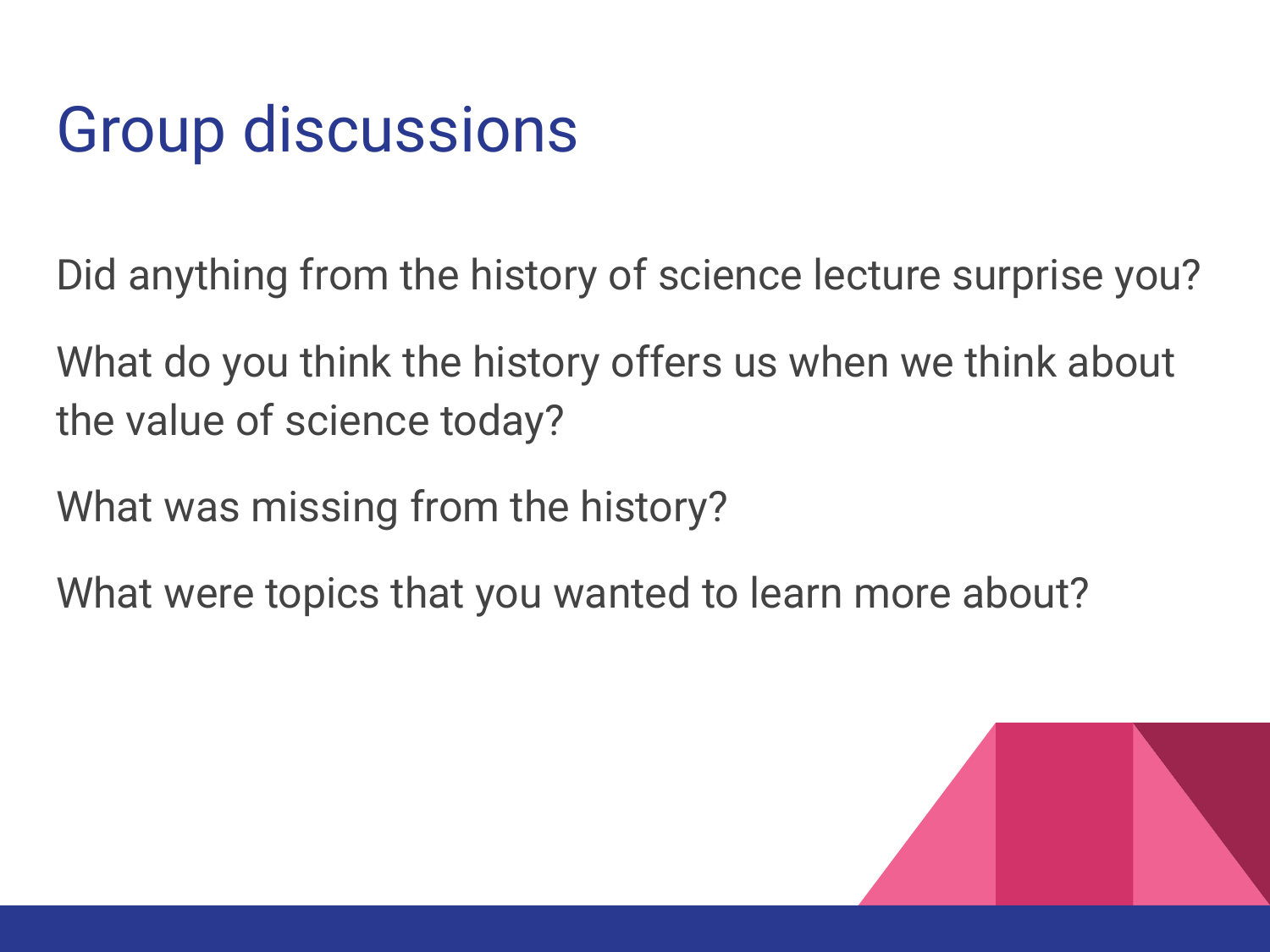

# Group discussions
Did anything from the history of science lecture surprise you?
What do you think the history offers us when we think about the value of science today?
What was missing from the history?
What were topics that you wanted to learn more about?